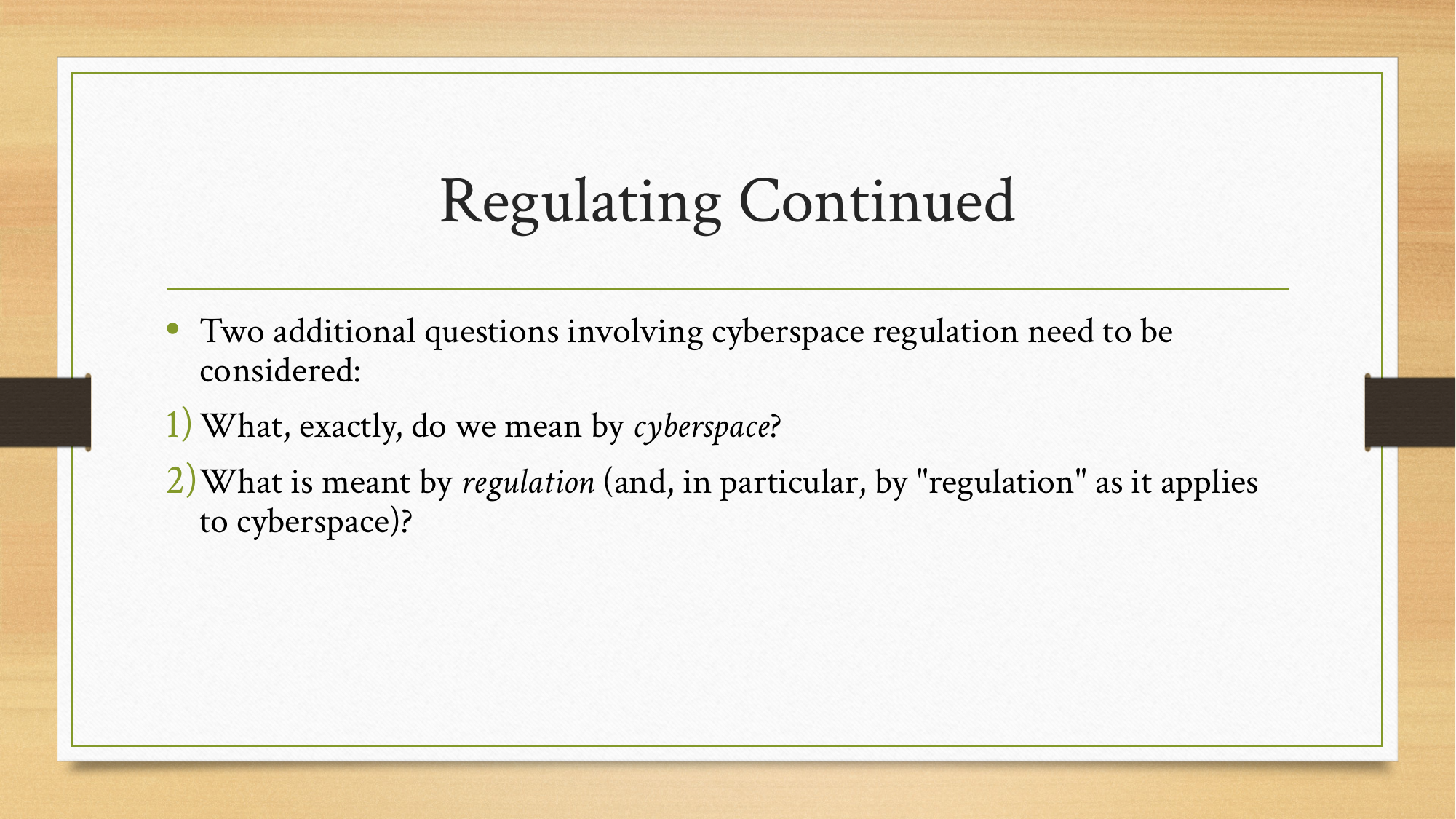

# Regulating Continued
Two additional questions involving cyberspace regulation need to be considered:
What, exactly, do we mean by cyberspace?
What is meant by regulation (and, in particular, by "regulation" as it applies to cyberspace)?